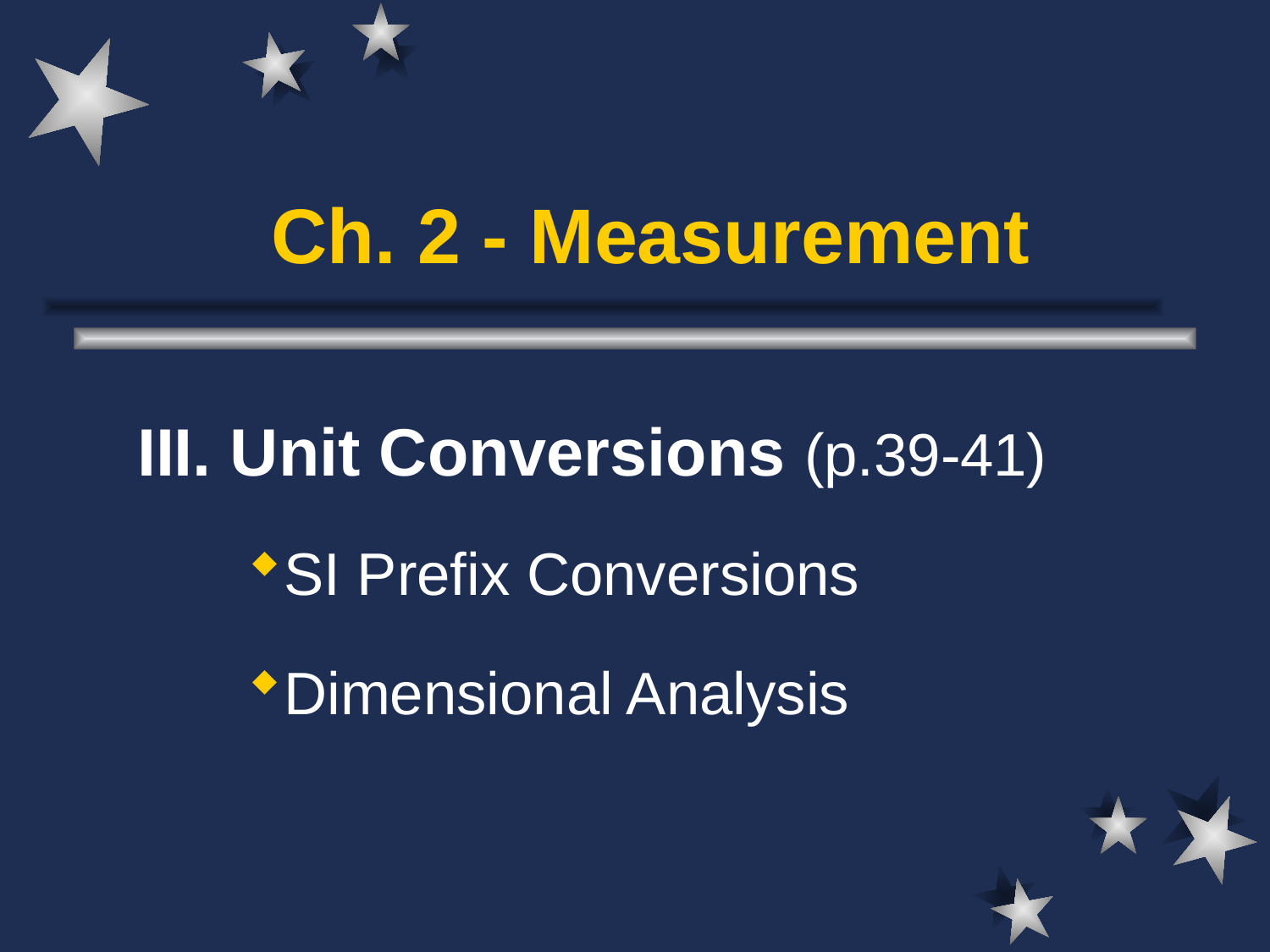

# Ch. 2 - Measurement
III. Unit Conversions (p.39-41)
SI Prefix Conversions
Dimensional Analysis